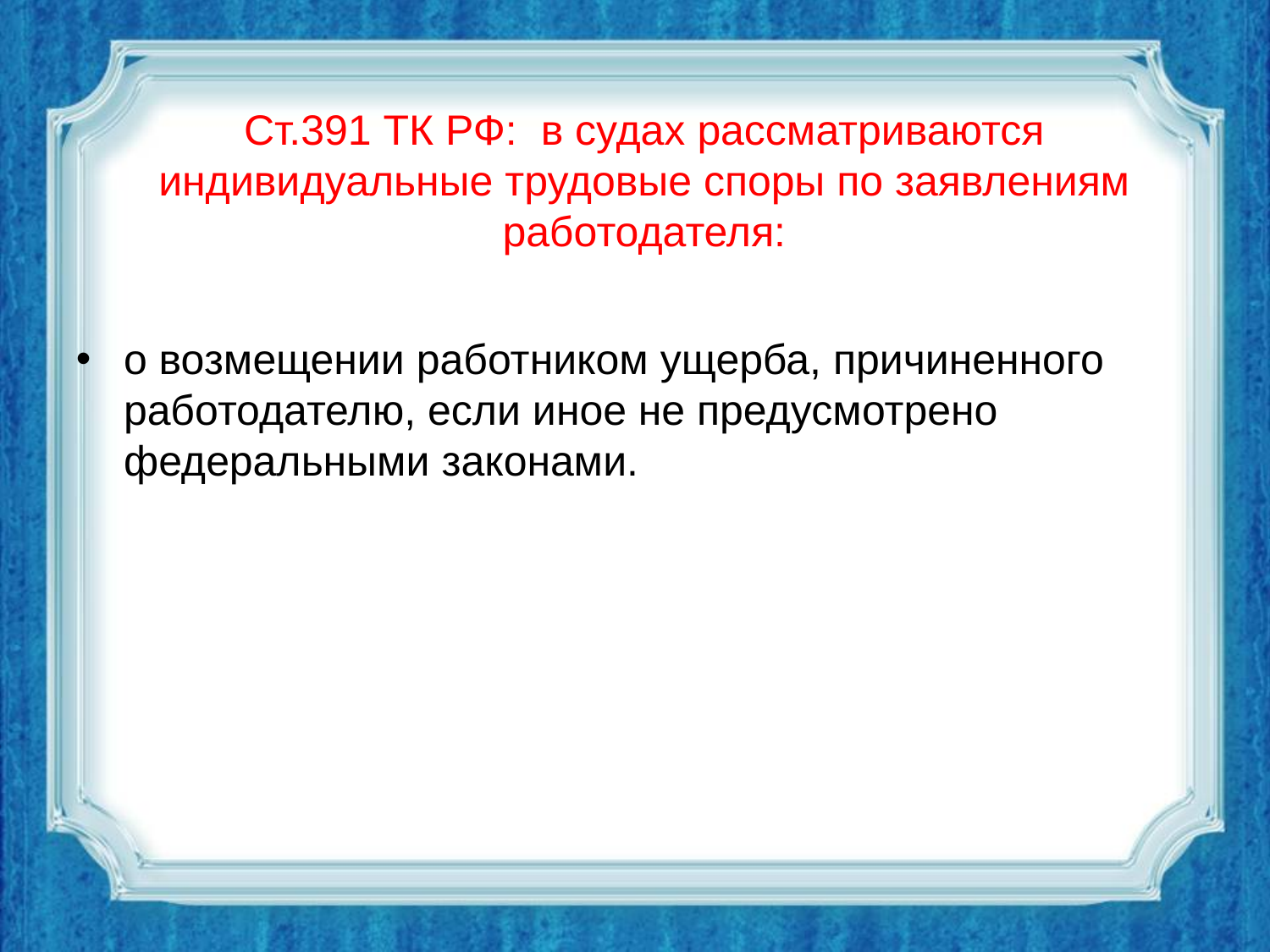

# Ст.391 ТК РФ:  в судах рассматриваются индивидуальные трудовые споры по заявлениям работодателя:
о возмещении работником ущерба, причиненного работодателю, если иное не предусмотрено федеральными законами.